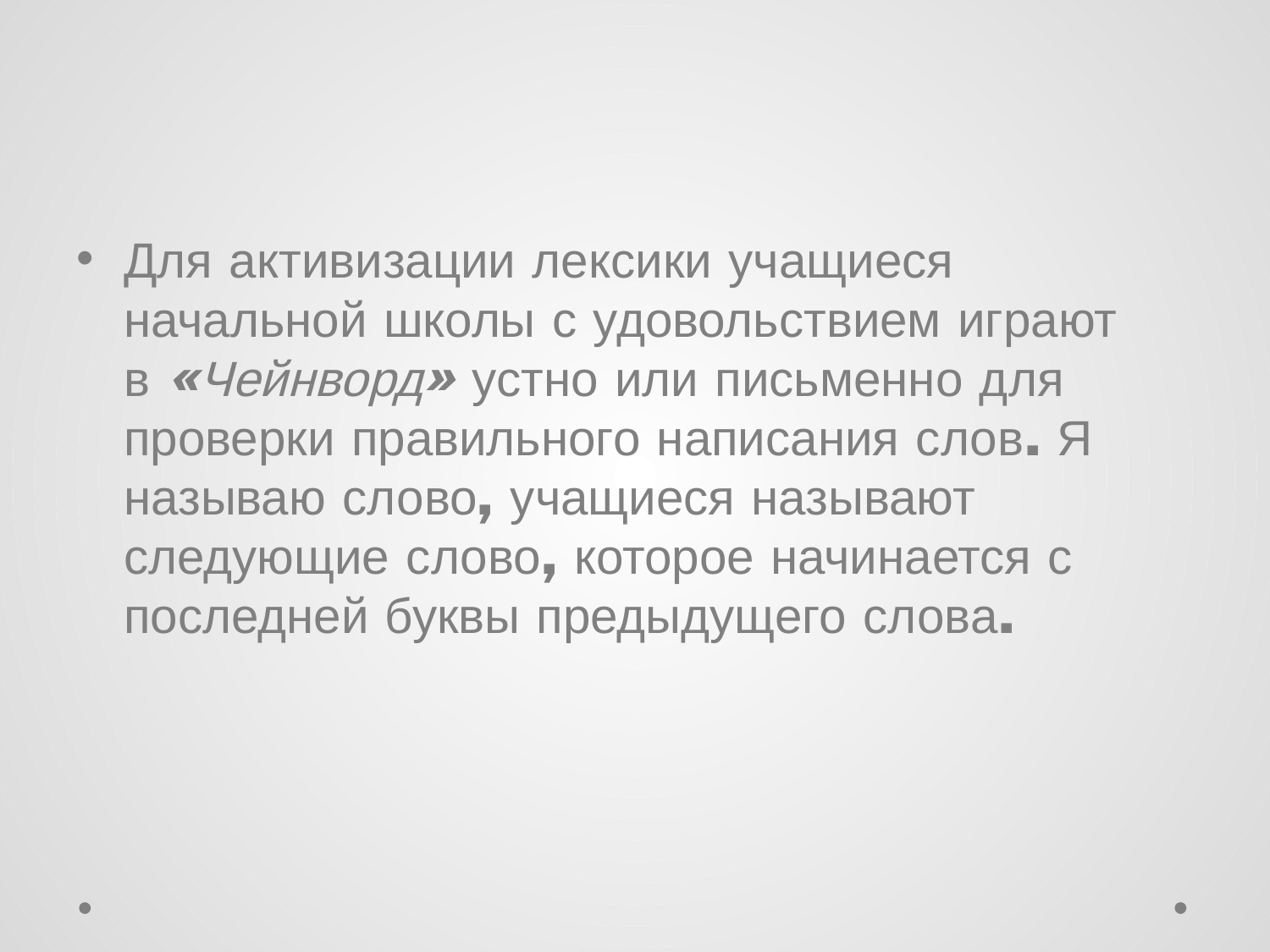

#
Для активизации лексики учащиеся начальной школы с удовольствием играют в «Чейнворд» устно или письменно для проверки правильного написания слов. Я называю слово, учащиеся называют следующие слово, которое начинается с последней буквы предыдущего слова.